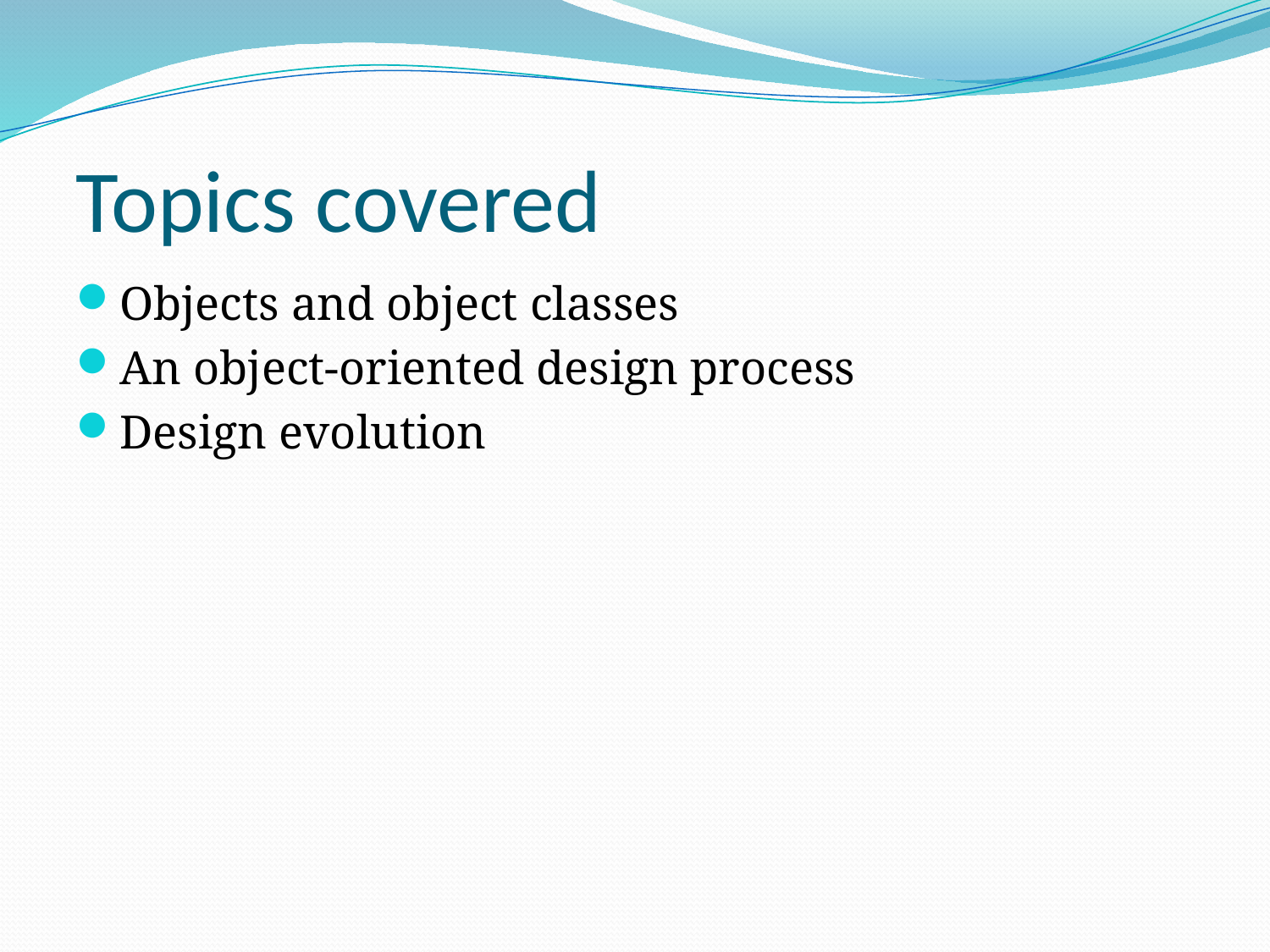

# Topics covered
Objects and object classes
An object-oriented design process
Design evolution